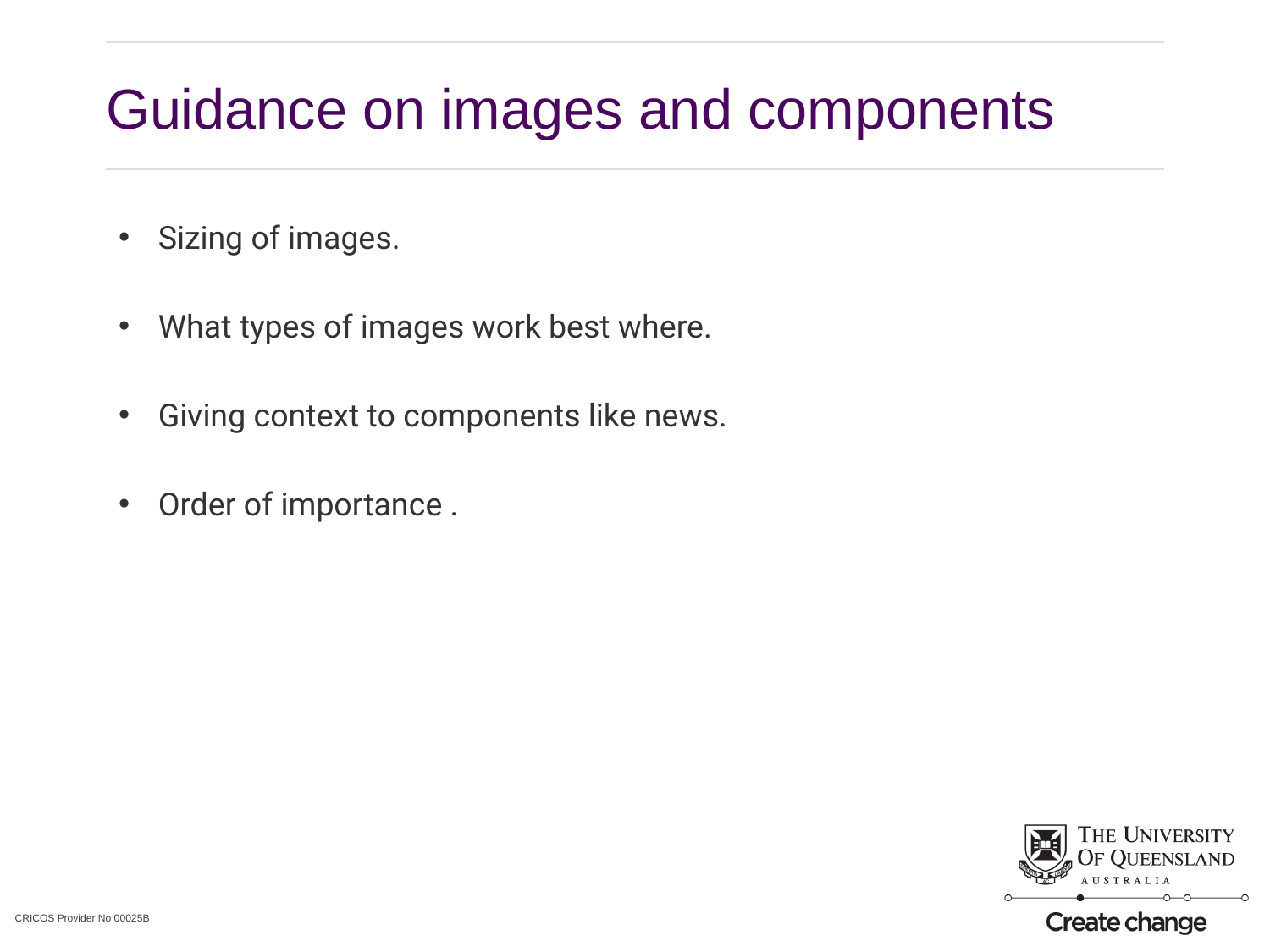

# Guidance on images and components
Sizing of images.

What types of images work best where.

Giving context to components like news.

Order of importance .